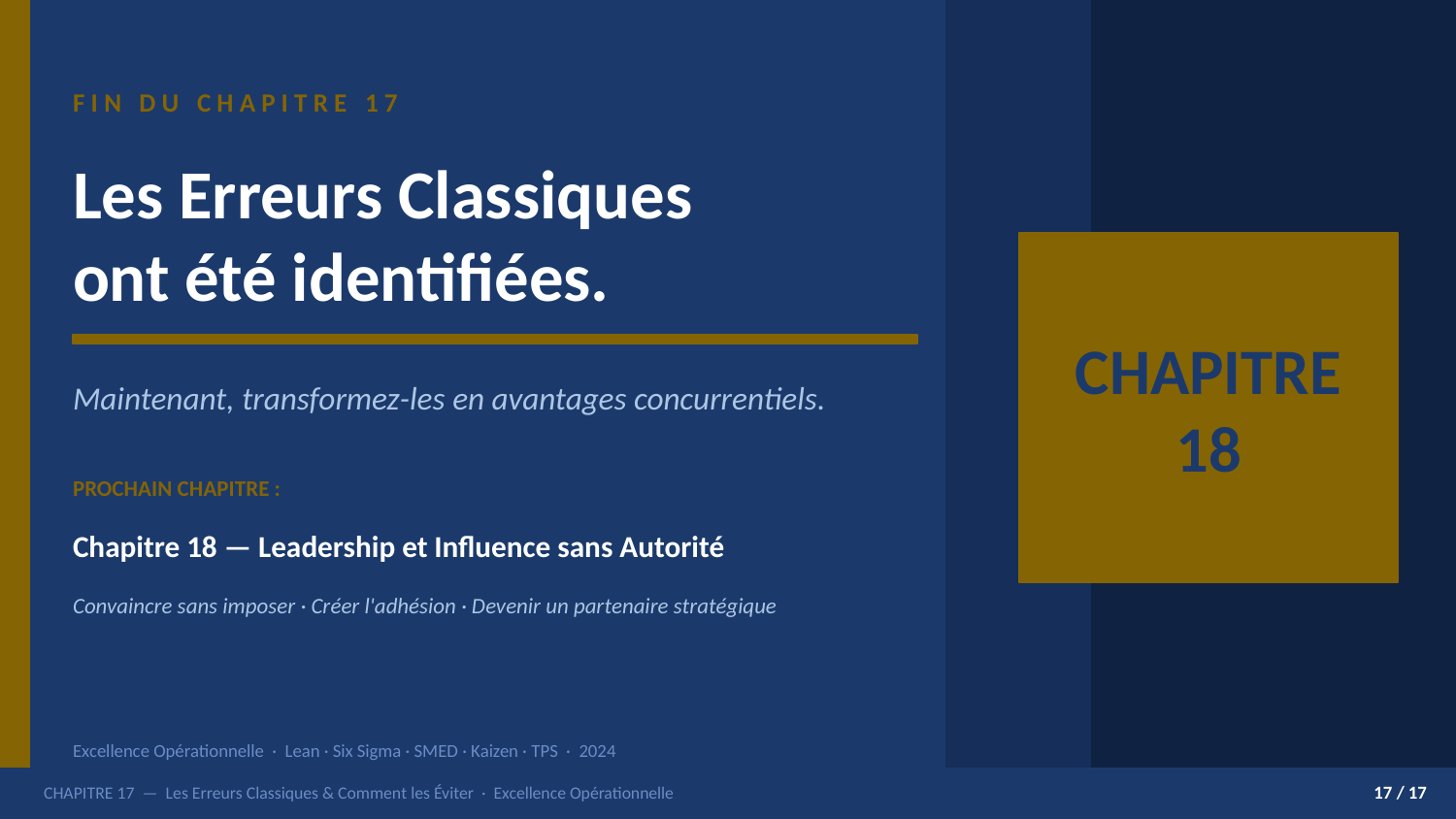

FIN DU CHAPITRE 17
Les Erreurs Classiques
ont été identifiées.

CHAPITRE
18

Maintenant, transformez-les en avantages concurrentiels.
PROCHAIN CHAPITRE :
Chapitre 18 — Leadership et Influence sans Autorité
Convaincre sans imposer · Créer l'adhésion · Devenir un partenaire stratégique
Excellence Opérationnelle  ·  Lean · Six Sigma · SMED · Kaizen · TPS  ·  2024

CHAPITRE 17  —  Les Erreurs Classiques & Comment les Éviter  ·  Excellence Opérationnelle
17 / 17